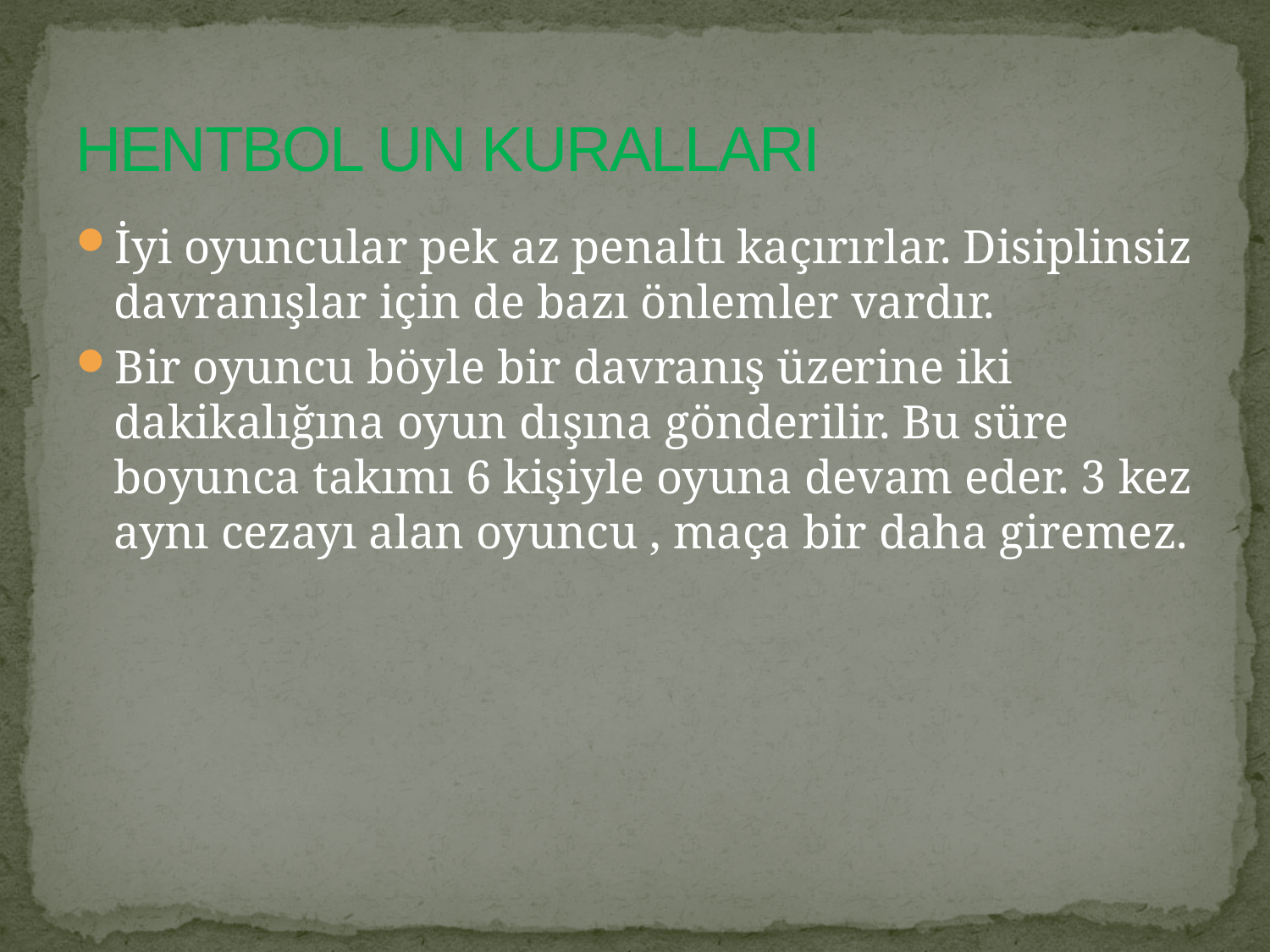

# HENTBOL UN KURALLARI
İyi oyuncular pek az penaltı kaçırırlar. Disiplinsiz davranışlar için de bazı önlemler vardır.
Bir oyuncu böyle bir davranış üzerine iki dakikalığına oyun dışına gönderilir. Bu süre boyunca takımı 6 kişiyle oyuna devam eder. 3 kez aynı cezayı alan oyuncu , maça bir daha giremez.